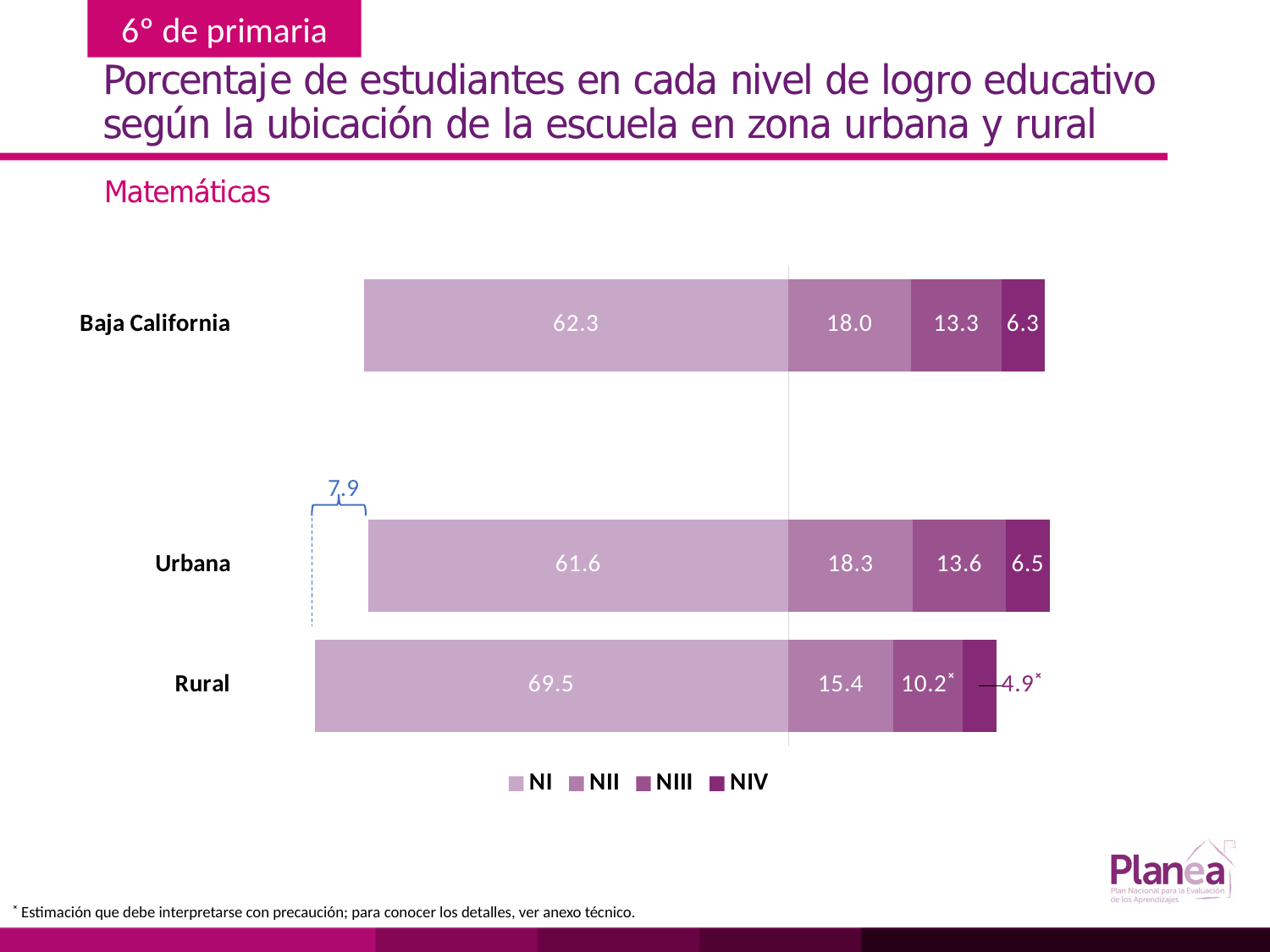

# Porcentaje de estudiantes en cada nivel de logro educativo según la ubicación de la escuela en zona urbana y rural

Matemáticas

### Chart

| Category |  |  |  |  |
|---|---|---|---|---|
| Rural | -69.5 | 15.4 | 10.2 | 4.9 |
| Urbana | -61.6 | 18.3 | 13.6 | 6.5 |
|  | None | None | None | None |
| Baja California | -62.3 | 18.0 | 13.3 | 6.3 |
7.9
˟ Estimación que debe interpretarse con precaución; para conocer los detalles, ver anexo técnico.